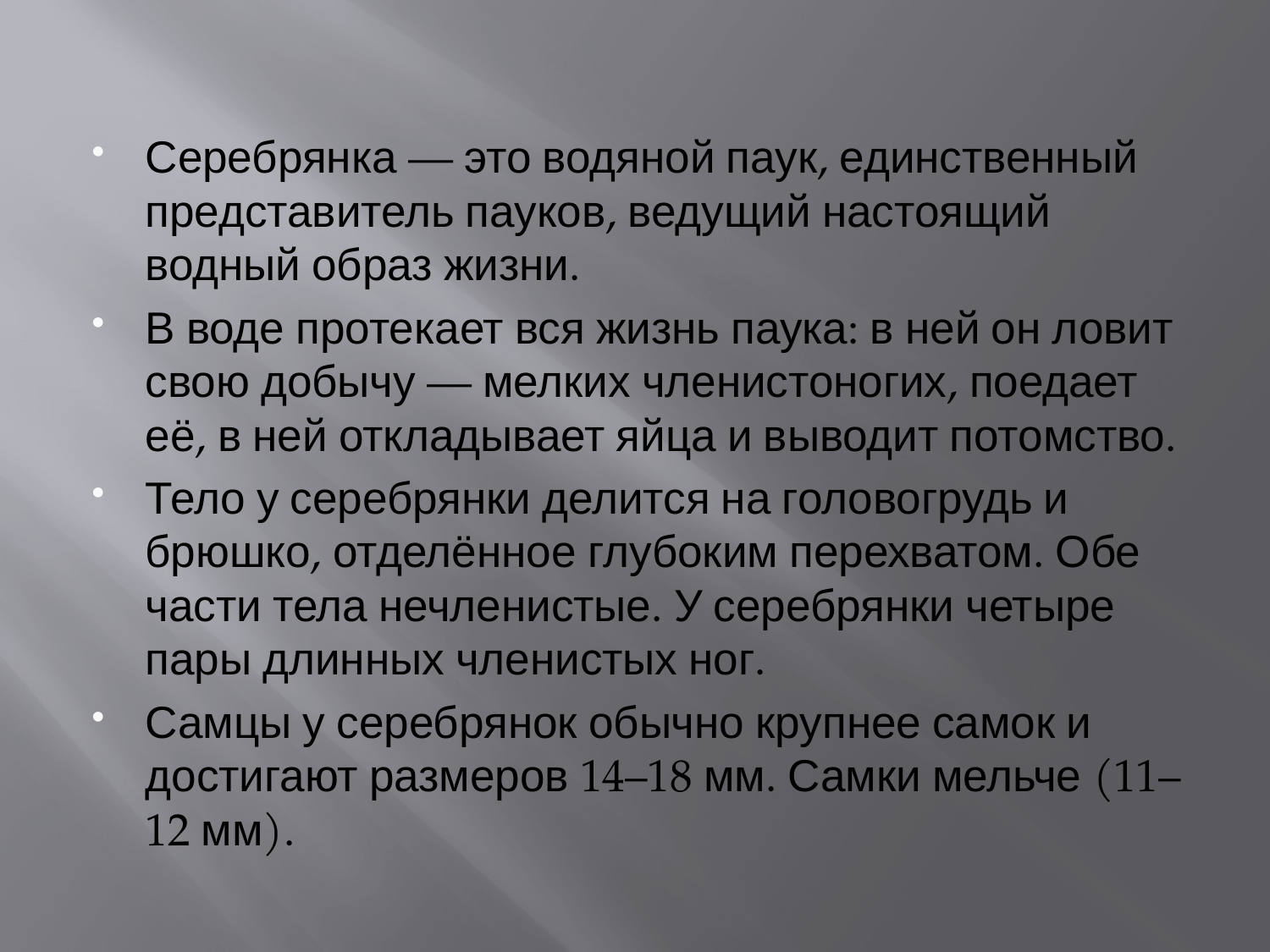

#

Серебрянка — это водяной паук, единственный представитель пауков, ведущий настоящий водный образ жизни.
В воде протекает вся жизнь паука: в ней он ловит свою добычу — мелких членистоногих, поедает её, в ней откладывает яйца и выводит потомство.
Тело у серебрянки делится на головогрудь и брюшко, отделённое глубоким перехватом. Обе части тела нечленистые. У серебрянки четыре пары длинных членистых ног.
Самцы у серебрянок обычно крупнее самок и достигают размеров 14–18 мм. Самки мельче (11–12 мм).